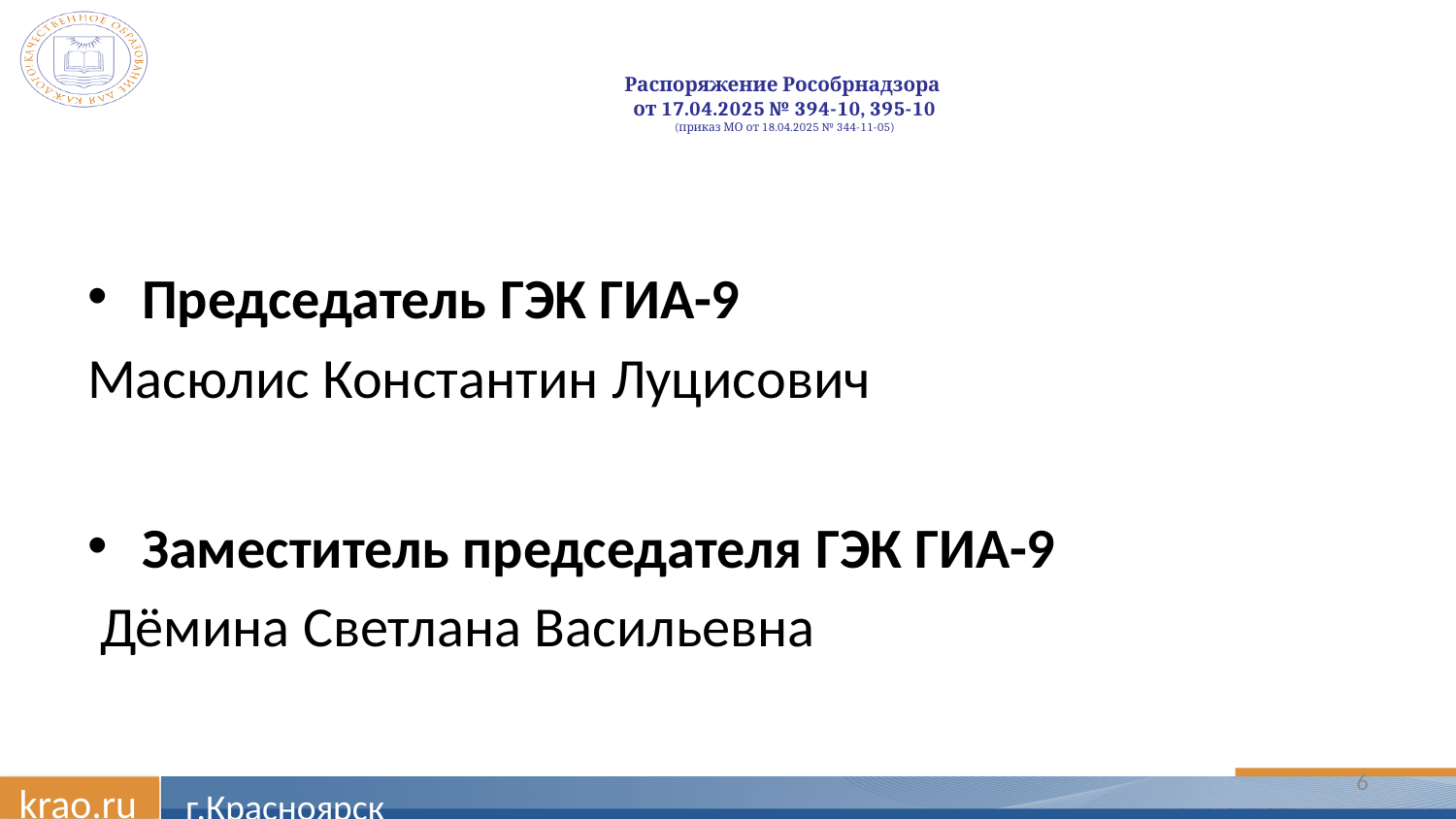

# Распоряжение Рособрнадзора от 17.04.2025 № 394-10, 395-10 (приказ МО от 18.04.2025 № 344-11-05)
Председатель ГЭК ГИА-9
Масюлис Константин Луцисович

Заместитель председателя ГЭК ГИА-9
 Дёмина Светлана Васильевна

6